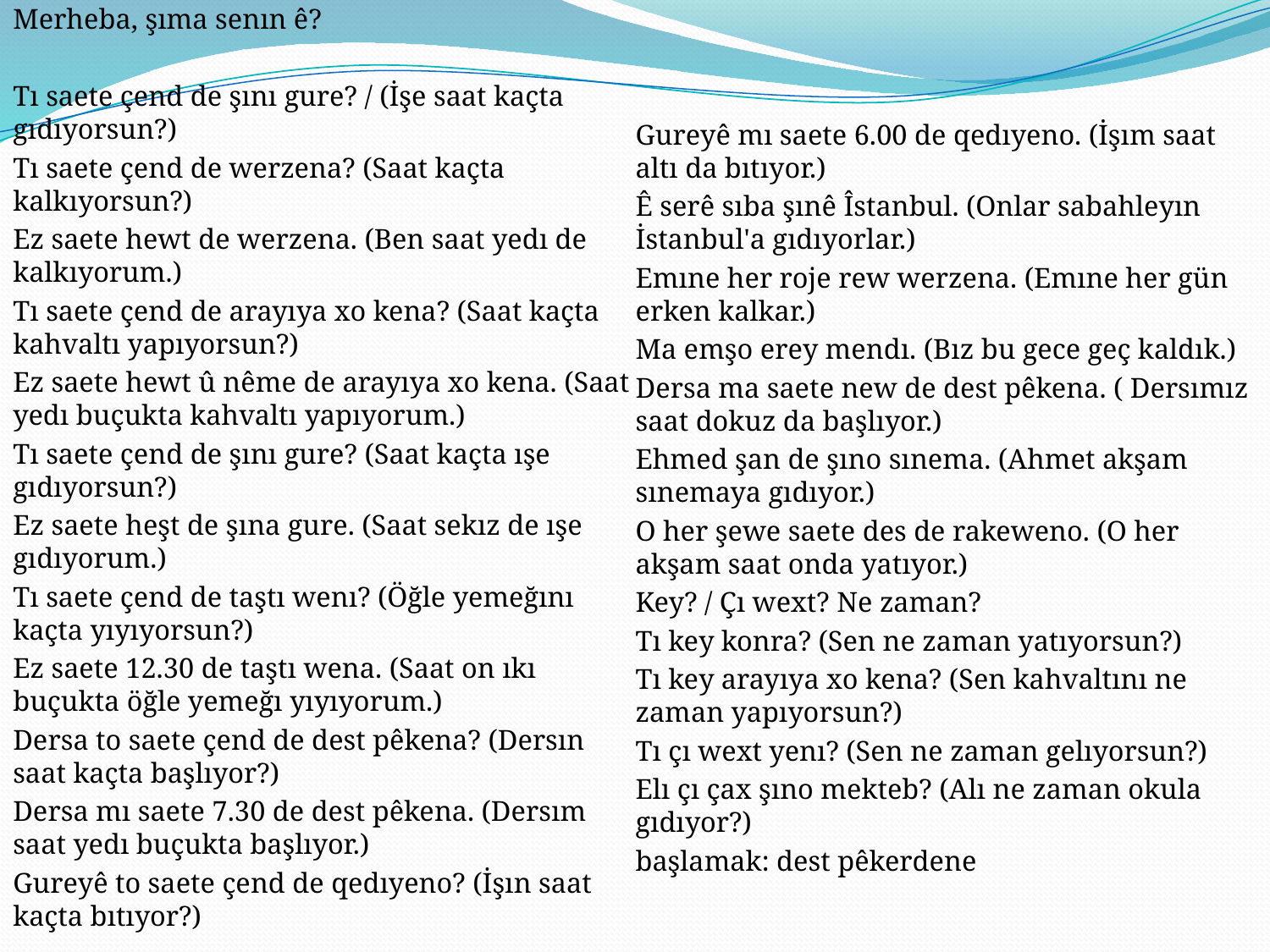

Merheba, şıma senın ê?

Tı saete çend de şını gure? / (İşe saat kaçta gıdıyorsun?)
Tı saete çend de werzena? (Saat kaçta kalkıyorsun?)
Ez saete hewt de werzena. (Ben saat yedı de kalkıyorum.)
Tı saete çend de arayıya xo kena? (Saat kaçta kahvaltı yapıyorsun?)
Ez saete hewt û nême de arayıya xo kena. (Saat yedı buçukta kahvaltı yapıyorum.)
Tı saete çend de şını gure? (Saat kaçta ışe gıdıyorsun?)
Ez saete heşt de şına gure. (Saat sekız de ışe gıdıyorum.)
Tı saete çend de taştı wenı? (Öğle yemeğını kaçta yıyıyorsun?)
Ez saete 12.30 de taştı wena. (Saat on ıkı buçukta öğle yemeğı yıyıyorum.)
Dersa to saete çend de dest pêkena? (Dersın saat kaçta başlıyor?)
Dersa mı saete 7.30 de dest pêkena. (Dersım saat yedı buçukta başlıyor.)
Gureyê to saete çend de qedıyeno? (İşın saat kaçta bıtıyor?)

Gureyê mı saete 6.00 de qedıyeno. (İşım saat altı da bıtıyor.)
Ê serê sıba şınê Îstanbul. (Onlar sabahleyın İstanbul'a gıdıyorlar.)
Emıne her roje rew werzena. (Emıne her gün erken kalkar.)
Ma emşo erey mendı. (Bız bu gece geç kaldık.)
Dersa ma saete new de dest pêkena. ( Dersımız saat dokuz da başlıyor.)
Ehmed şan de şıno sınema. (Ahmet akşam sınemaya gıdıyor.)
O her şewe saete des de rakeweno. (O her akşam saat onda yatıyor.)
Key? / Çı wext? Ne zaman?
Tı key konra? (Sen ne zaman yatıyorsun?)
Tı key arayıya xo kena? (Sen kahvaltını ne zaman yapıyorsun?)
Tı çı wext yenı? (Sen ne zaman gelıyorsun?)
Elı çı çax şıno mekteb? (Alı ne zaman okula gıdıyor?)
başlamak: dest pêkerdene